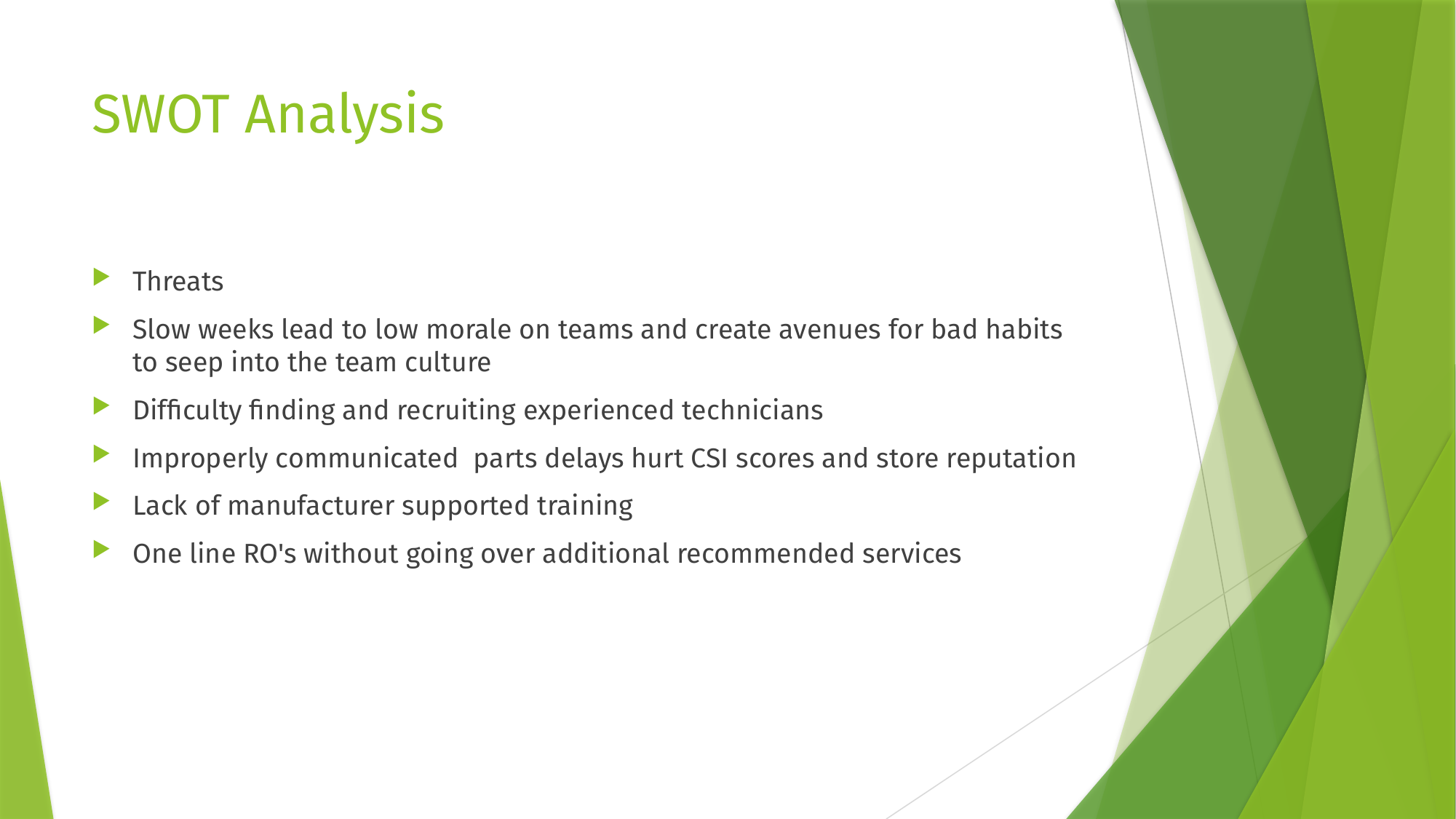

# SWOT Analysis
Threats
Slow weeks lead to low morale on teams and create avenues for bad habits to seep into the team culture
Difficulty finding and recruiting experienced technicians
Improperly communicated  parts delays hurt CSI scores and store reputation
Lack of manufacturer supported training
One line RO's without going over additional recommended services